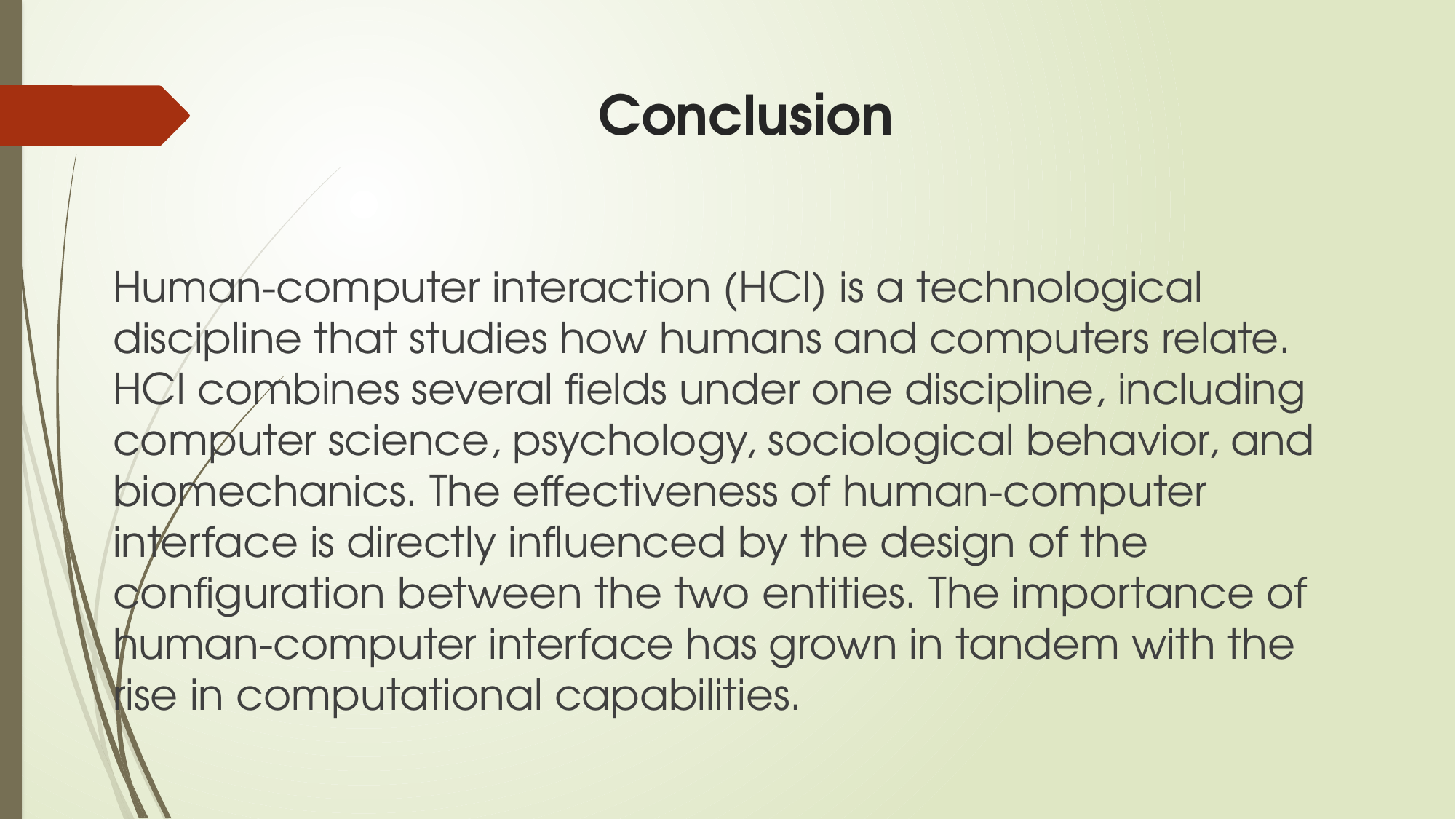

# Conclusion
Human-computer interaction (HCI) is a technological discipline that studies how humans and computers relate. HCI combines several fields under one discipline, including computer science, psychology, sociological behavior, and biomechanics. The effectiveness of human-computer interface is directly influenced by the design of the configuration between the two entities. The importance of human-computer interface has grown in tandem with the rise in computational capabilities.